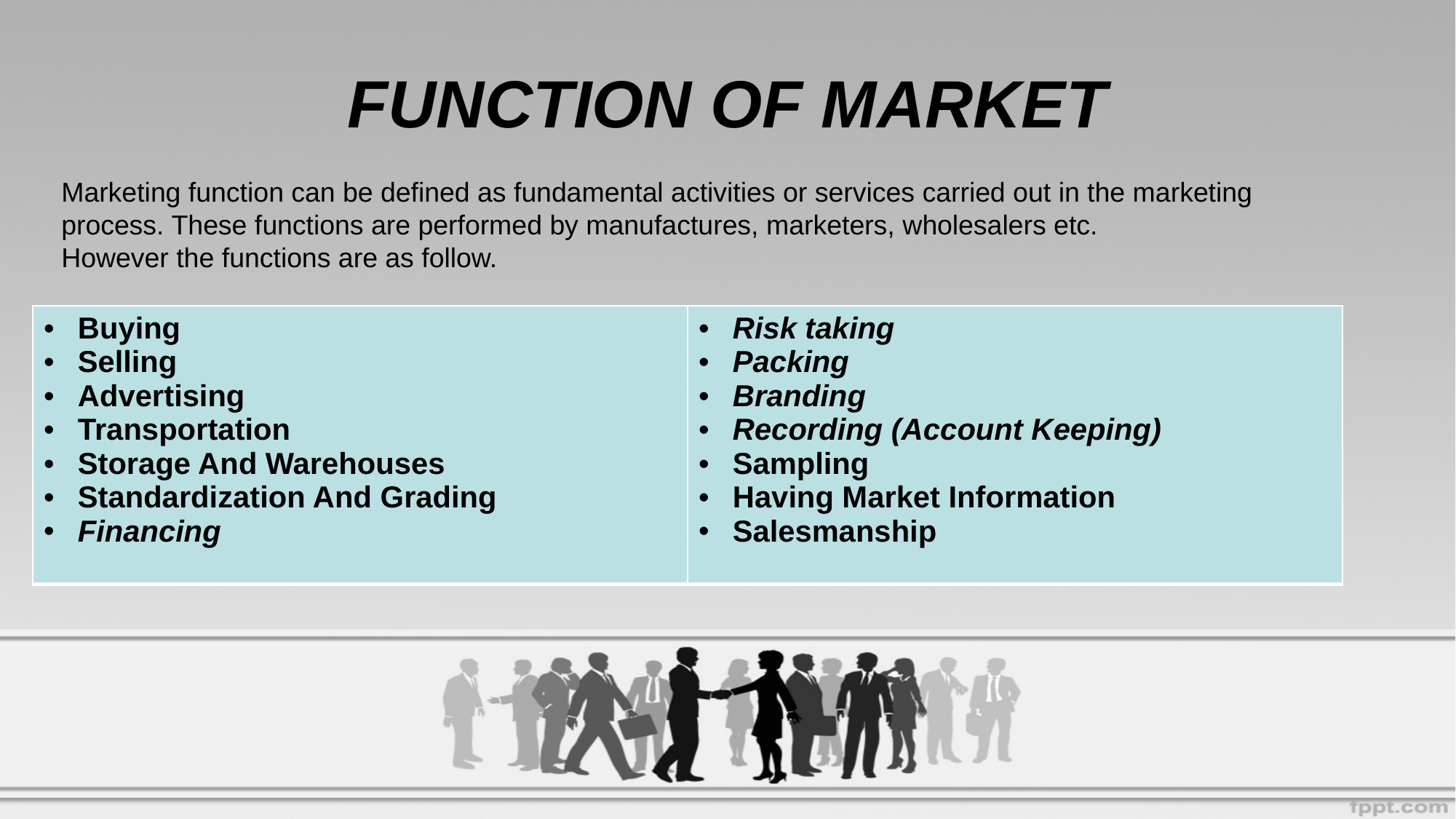

# FUNCTION OF MARKET
Marketing function can be defined as fundamental activities or services carried out in the marketing process. These functions are performed by manufactures, marketers, wholesalers etc.
However the functions are as follow.
| Buying Selling Advertising Transportation Storage And Warehouses Standardization And Grading Financing | Risk taking Packing Branding Recording (Account Keeping) Sampling Having Market Information Salesmanship |
| --- | --- |